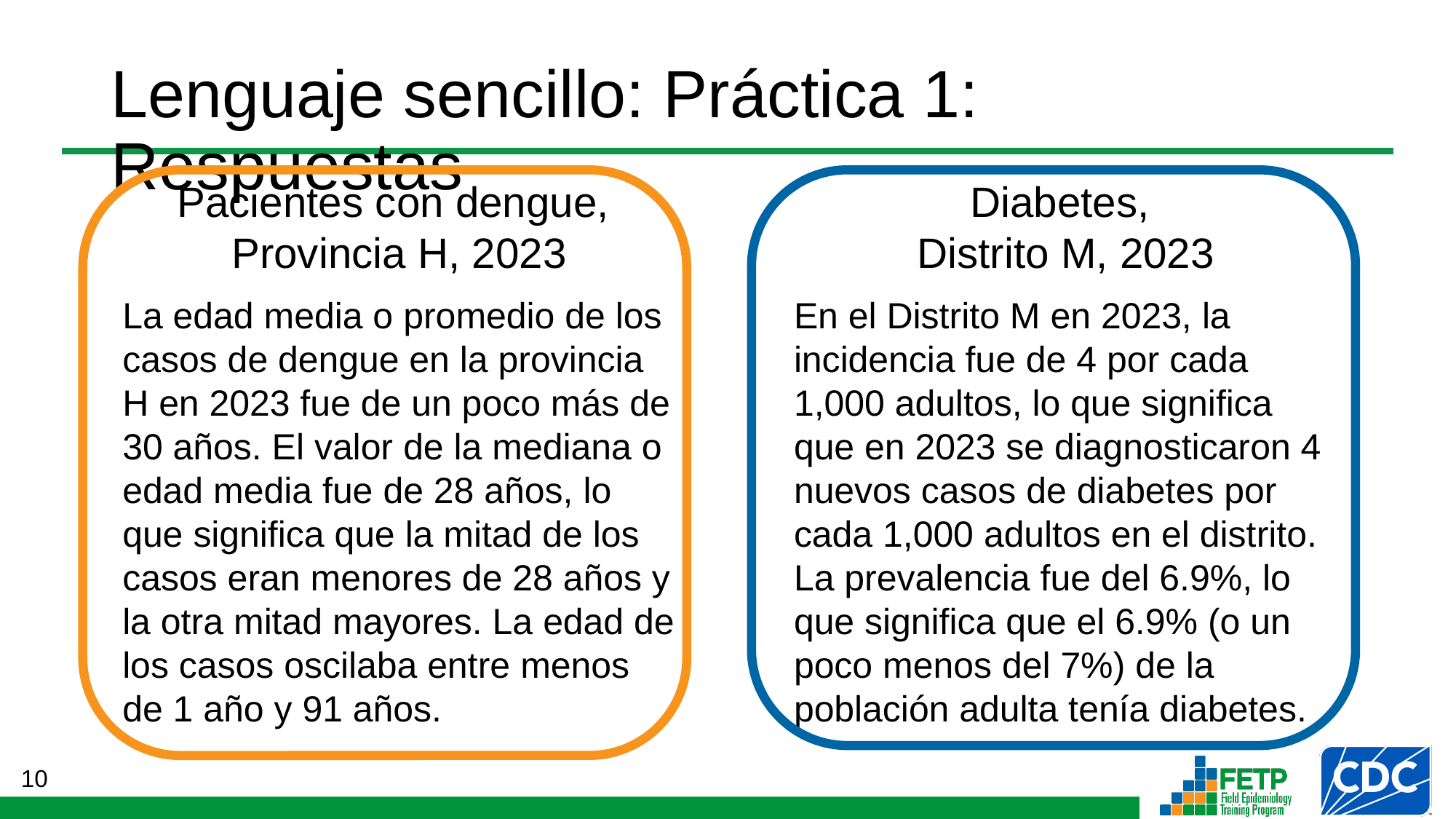

# Lenguaje sencillo: Práctica 1: Respuestas

Pacientes con dengue,
Provincia H, 2023
La edad media o promedio de los casos de dengue en la provincia H en 2023 fue de un poco más de 30 años. El valor de la mediana o edad media fue de 28 años, lo que significa que la mitad de los casos eran menores de 28 años y la otra mitad mayores. La edad de los casos oscilaba entre menos de 1 año y 91 años.
Diabetes,
Distrito M, 2023
En el Distrito M en 2023, la incidencia fue de 4 por cada 1,000 adultos, lo que significa que en 2023 se diagnosticaron 4 nuevos casos de diabetes por cada 1,000 adultos en el distrito. La prevalencia fue del 6.9%, lo que significa que el 6.9% (o un poco menos del 7%) de la población adulta tenía diabetes.